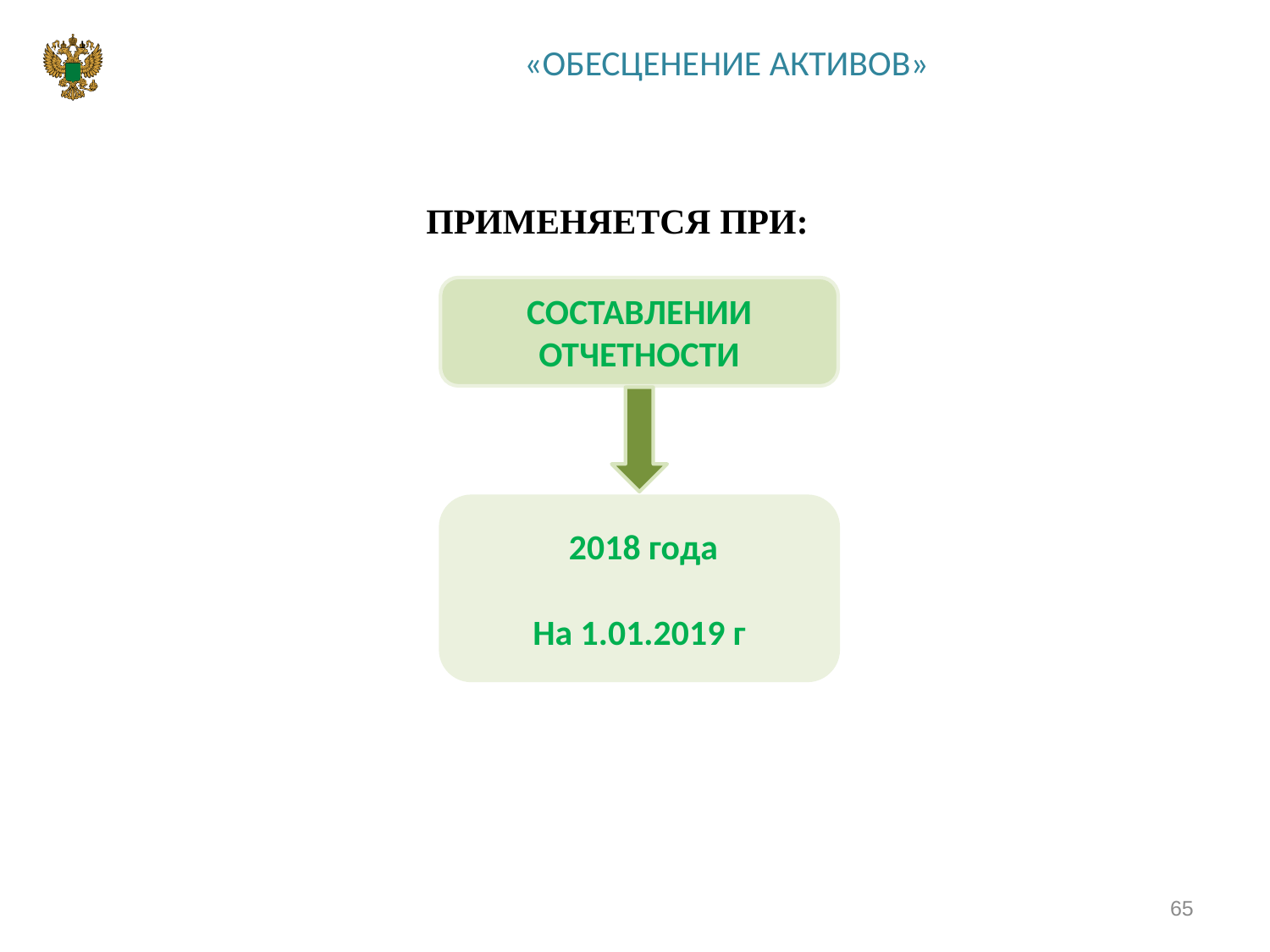

# «ОБЕСЦЕНЕНИЕ АКТИВОВ»
ПРИМЕНЯЕТСЯ ПРИ:

СОСТАВЛЕНИИ ОТЧЕТНОСТИ

 2018 года

На 1.01.2019 г
65